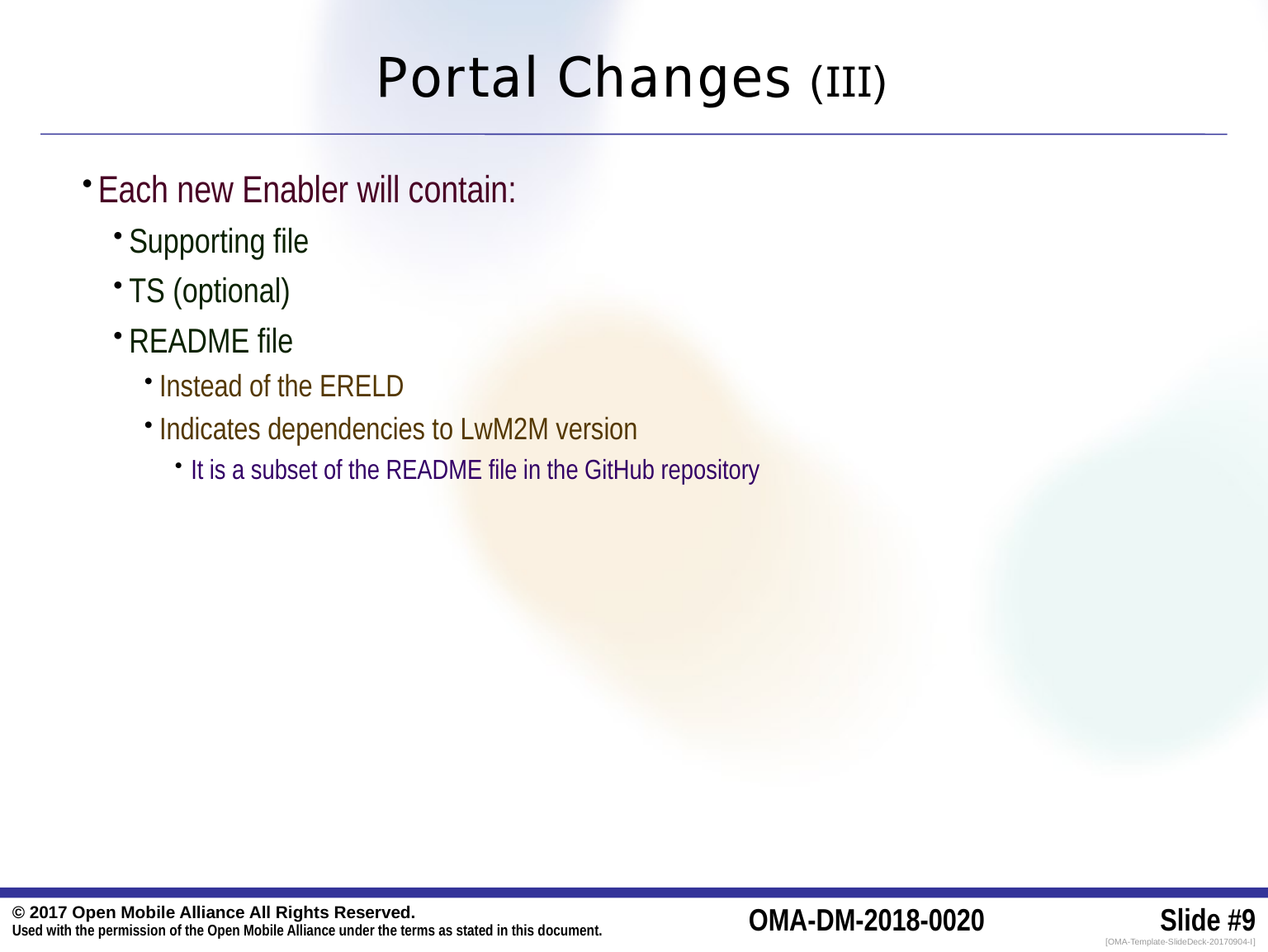

# Portal Changes (III)
Each new Enabler will contain:
Supporting file
TS (optional)
README file
Instead of the ERELD
Indicates dependencies to LwM2M version
It is a subset of the README file in the GitHub repository